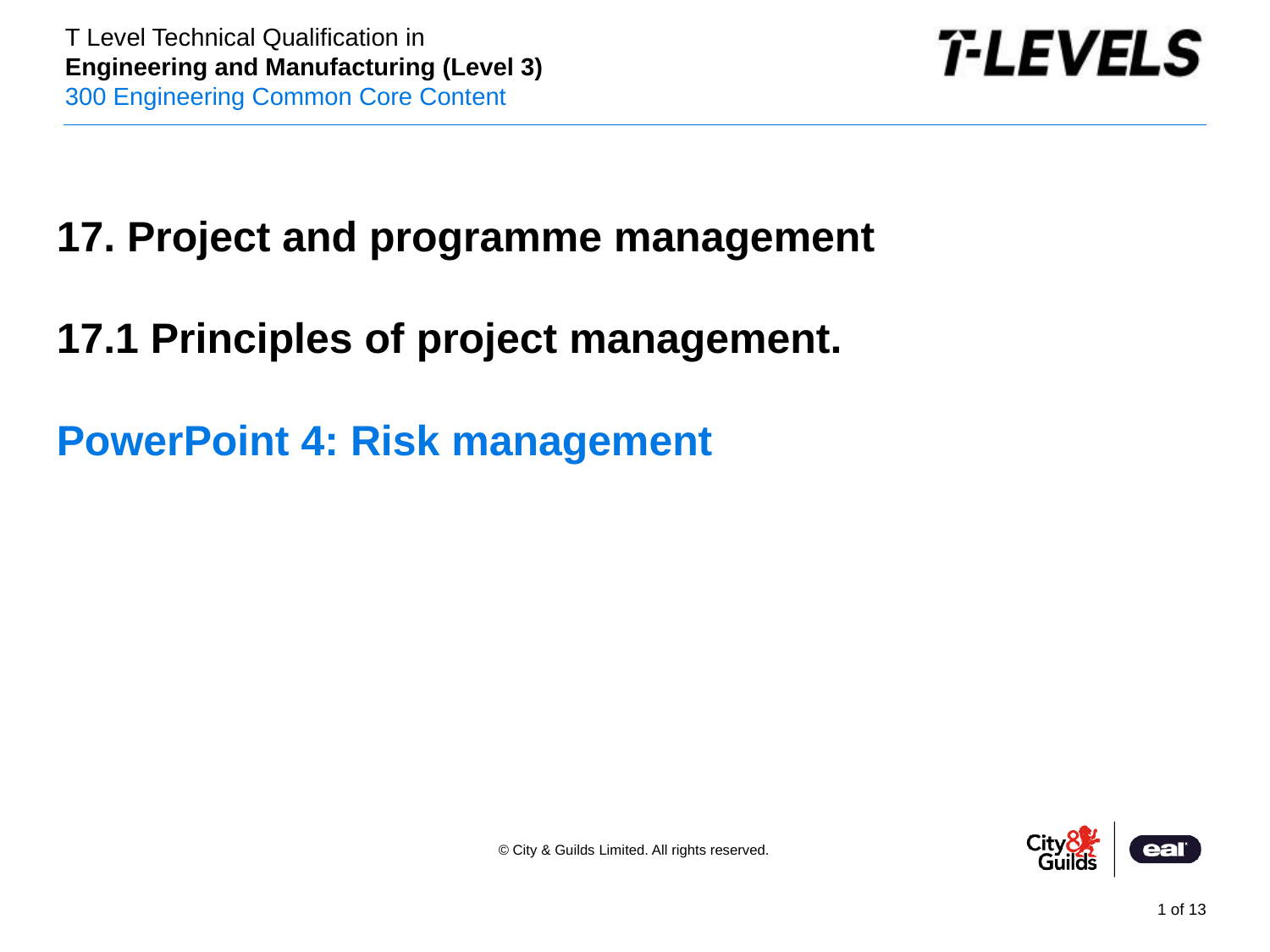

17. Project and programme management

17.1 Principles of project management.
PowerPoint 4: Risk management